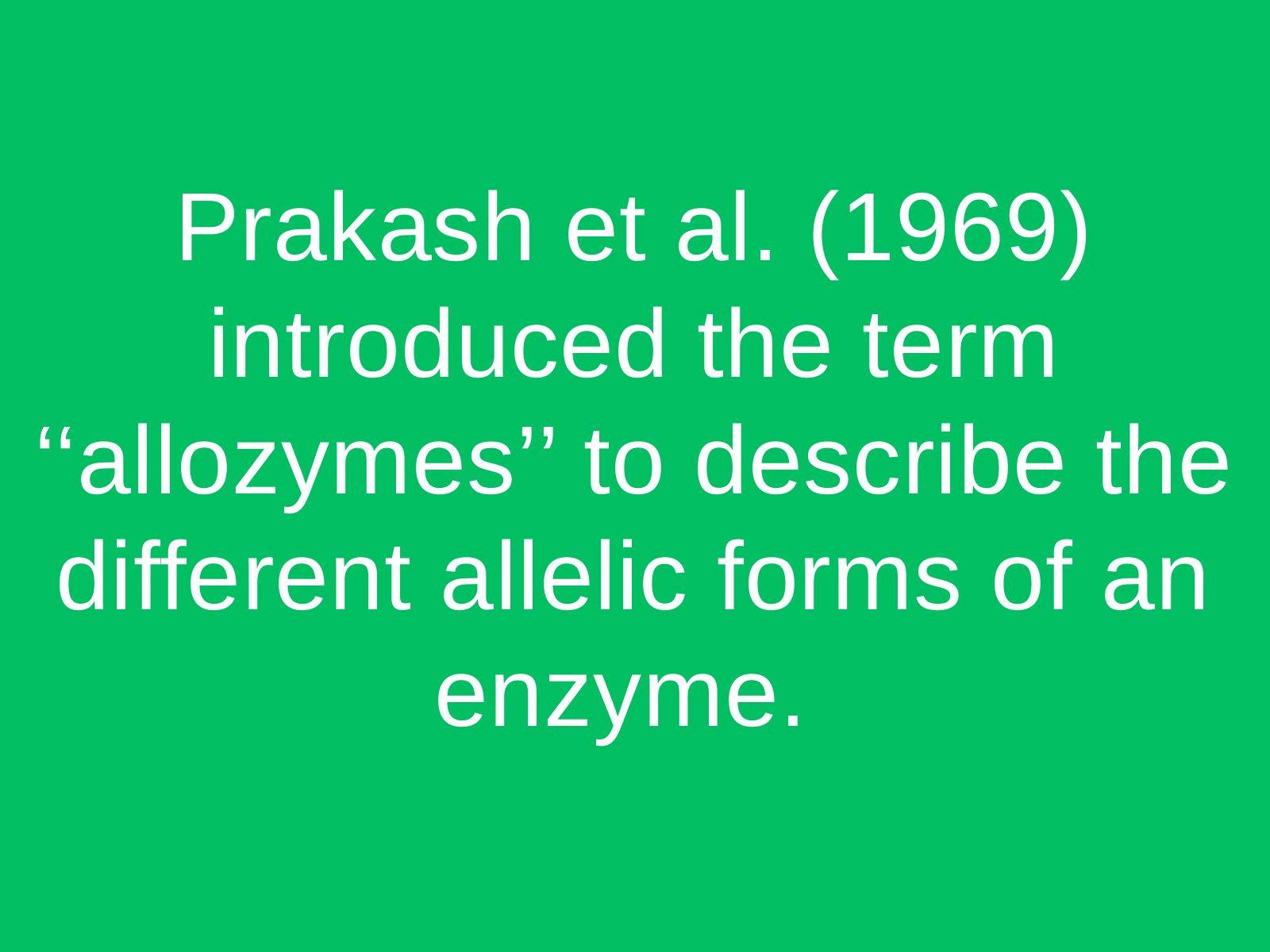

Prakash et al. (1969) introduced the term ‘‘allozymes’’ to describe the different allelic forms of an enzyme.